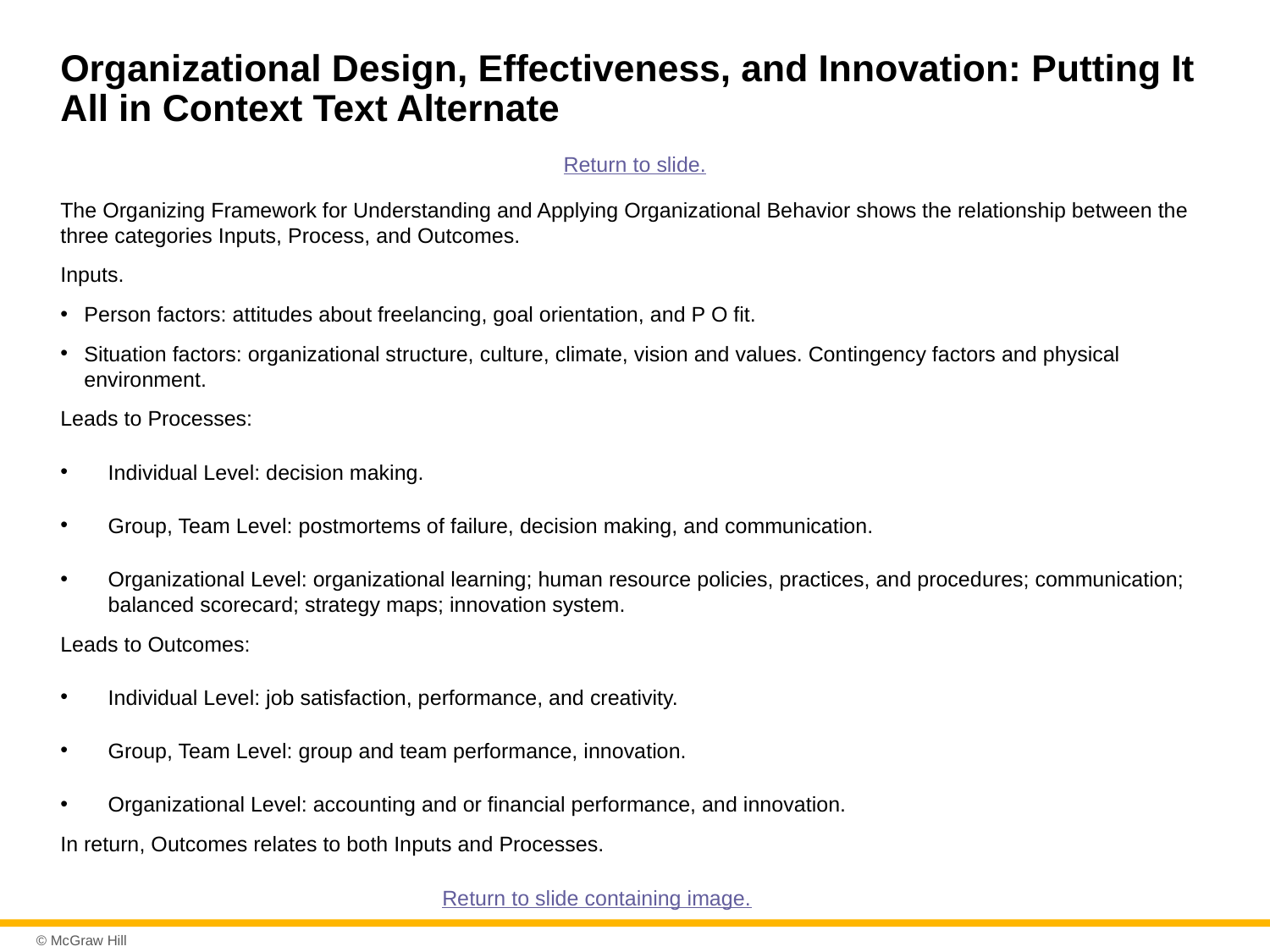

# Organizational Design, Effectiveness, and Innovation: Putting It All in Context Text Alternate
Return to slide.
The Organizing Framework for Understanding and Applying Organizational Behavior shows the relationship between the three categories Inputs, Process, and Outcomes.
Inputs.
Person factors: attitudes about freelancing, goal orientation, and P O fit.
Situation factors: organizational structure, culture, climate, vision and values. Contingency factors and physical environment.
Leads to Processes:
Individual Level: decision making.
Group, Team Level: postmortems of failure, decision making, and communication.
Organizational Level: organizational learning; human resource policies, practices, and procedures; communication; balanced scorecard; strategy maps; innovation system.
Leads to Outcomes:
Individual Level: job satisfaction, performance, and creativity.
Group, Team Level: group and team performance, innovation.
Organizational Level: accounting and or financial performance, and innovation.
In return, Outcomes relates to both Inputs and Processes.

Return to slide containing image.